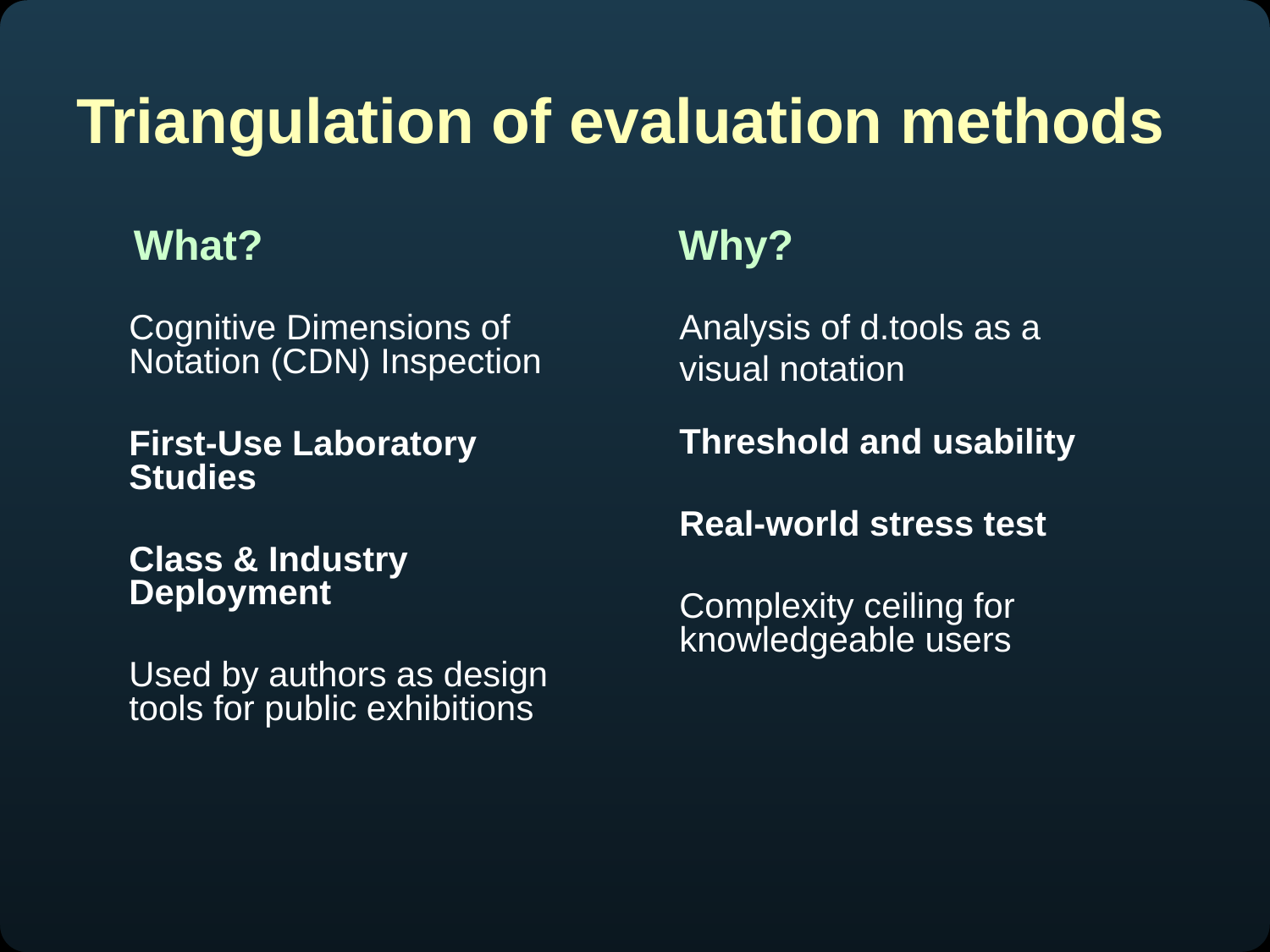

Triangulation of evaluation methods
What?
Why?
Cognitive Dimensions of Notation (CDN) Inspection

First-Use Laboratory Studies

Class & Industry Deployment

Used by authors as design tools for public exhibitions

Analysis of d.tools as a
visual notation

Threshold and usability

Real-world stress test

Complexity ceiling for knowledgeable users